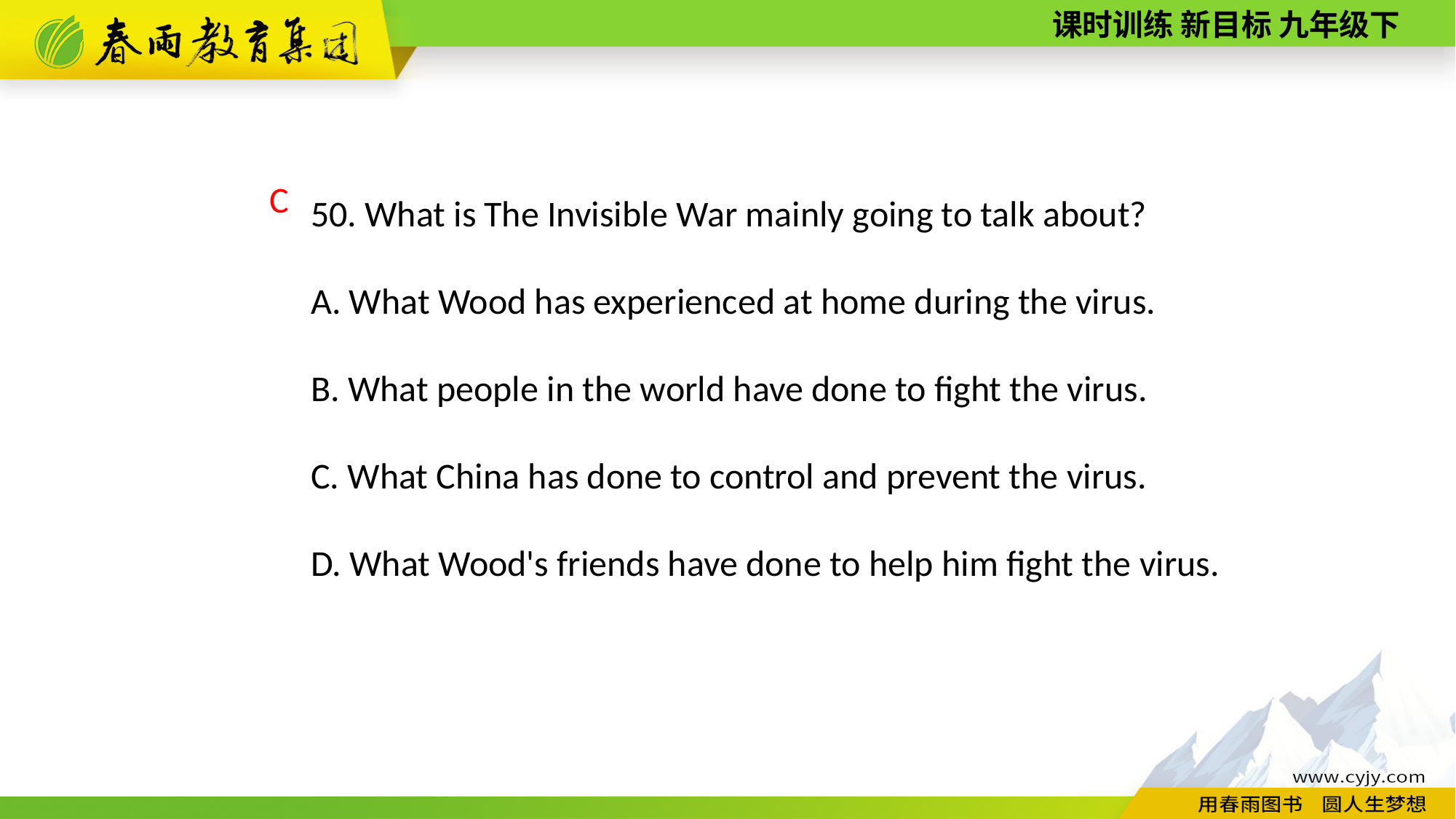

50. What is The Invisible War mainly going to talk about?
A. What Wood has experienced at home during the virus.
B. What people in the world have done to fight the virus.
C. What China has done to control and prevent the virus.
D. What Wood's friends have done to help him fight the virus.
C